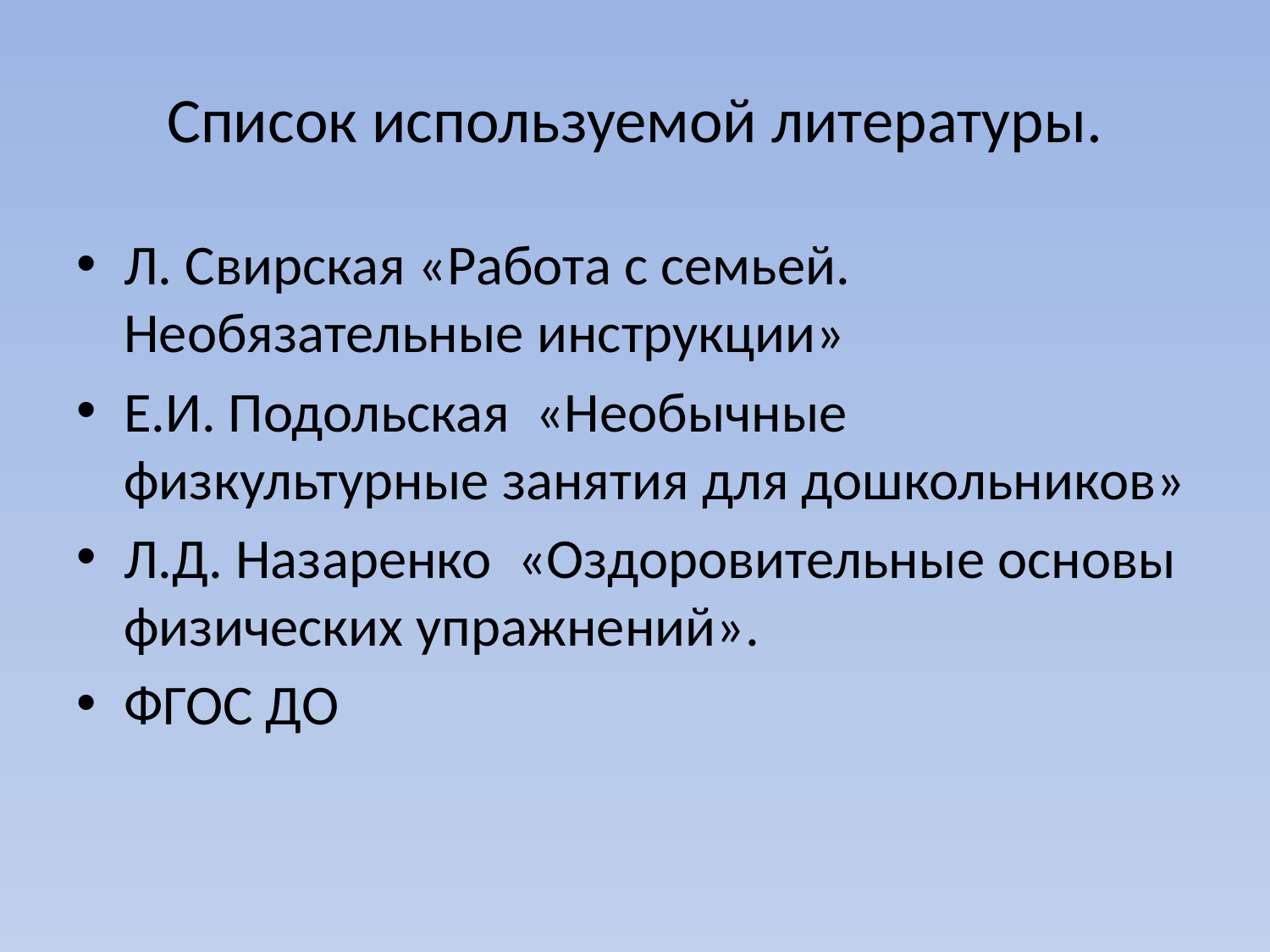

# Список используемой литературы.
Л. Свирская «Работа с семьей. Необязательные инструкции»
Е.И. Подольская  «Необычные физкультурные занятия для дошкольников»
Л.Д. Назаренко  «Оздоровительные основы физических упражнений».
ФГОС ДО